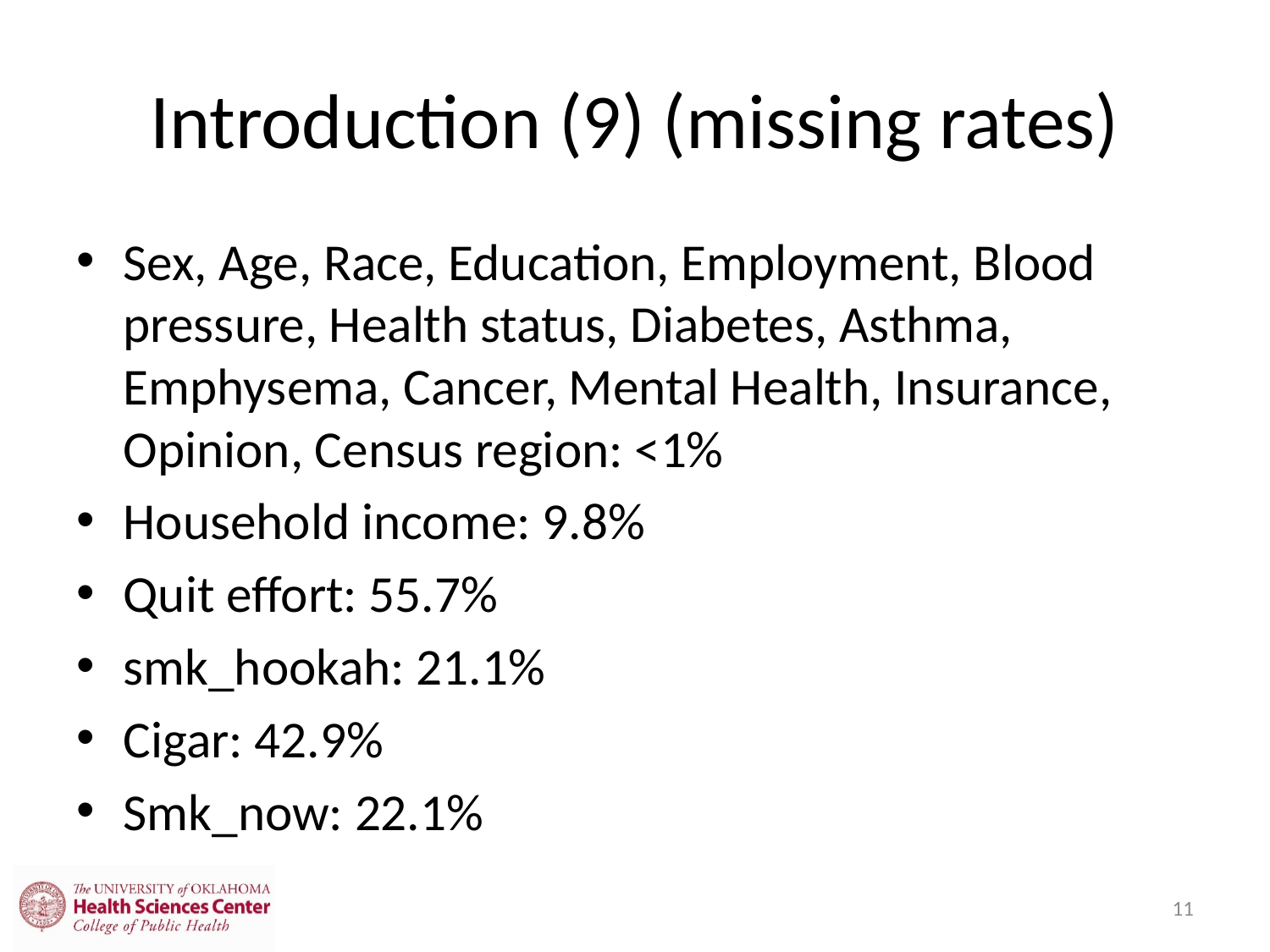

# Introduction (9) (missing rates)
Sex, Age, Race, Education, Employment, Blood pressure, Health status, Diabetes, Asthma, Emphysema, Cancer, Mental Health, Insurance, Opinion, Census region: <1%
Household income: 9.8%
Quit effort: 55.7%
smk_hookah: 21.1%
Cigar: 42.9%
Smk_now: 22.1%
11